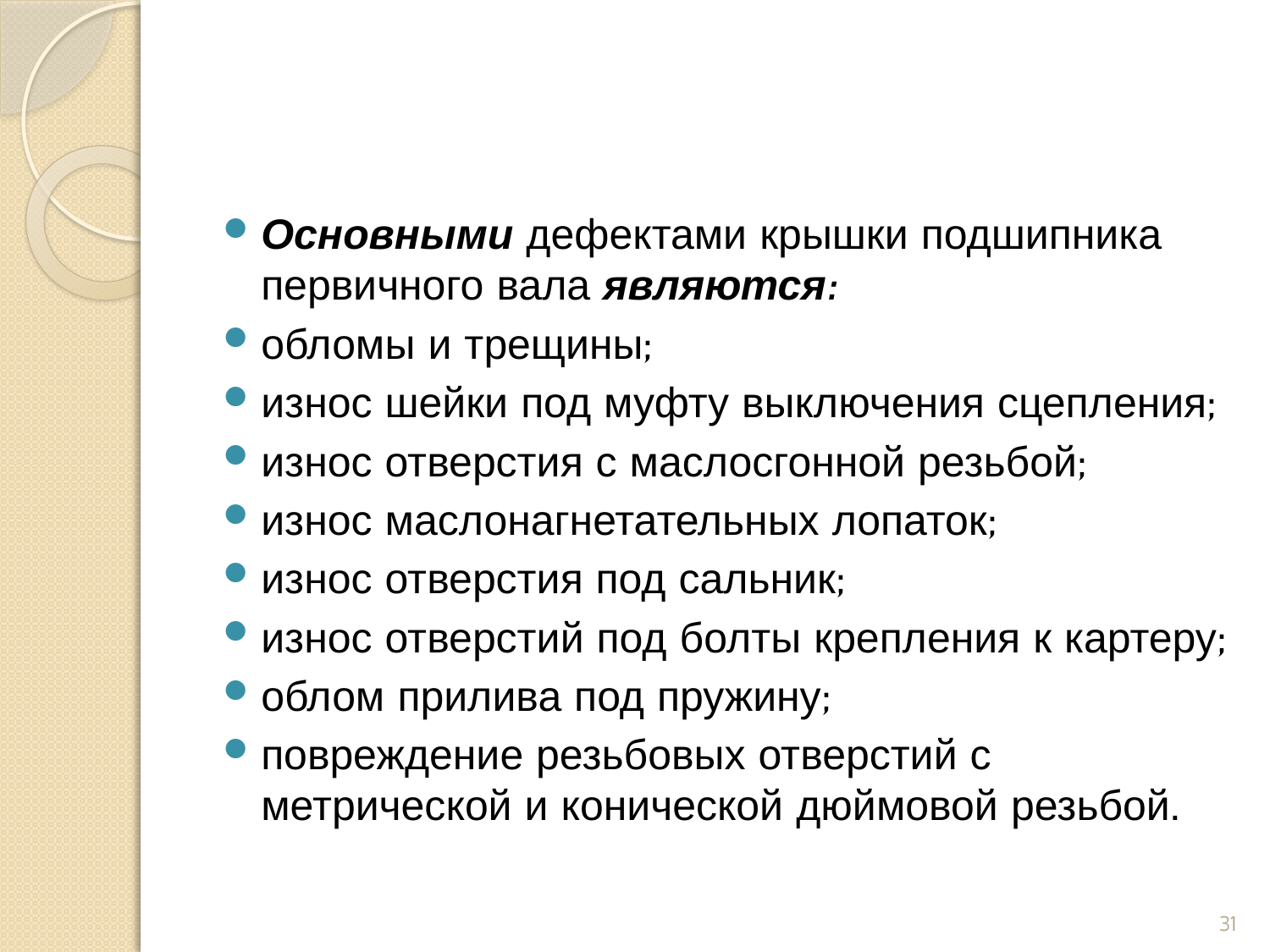

Основными дефектами крышки подшипника первичного вала являются:
обломы и трещины;
износ шейки под муфту выключения сцепления;
износ отверстия с маслосгонной резьбой;
износ маслонагнетательных лопаток;
износ отверстия под сальник;
износ отверстий под болты крепления к картеру;
облом прилива под пружину;
повреждение резьбовых отверстий с метрической и ко­нической дюймовой резьбой.

31